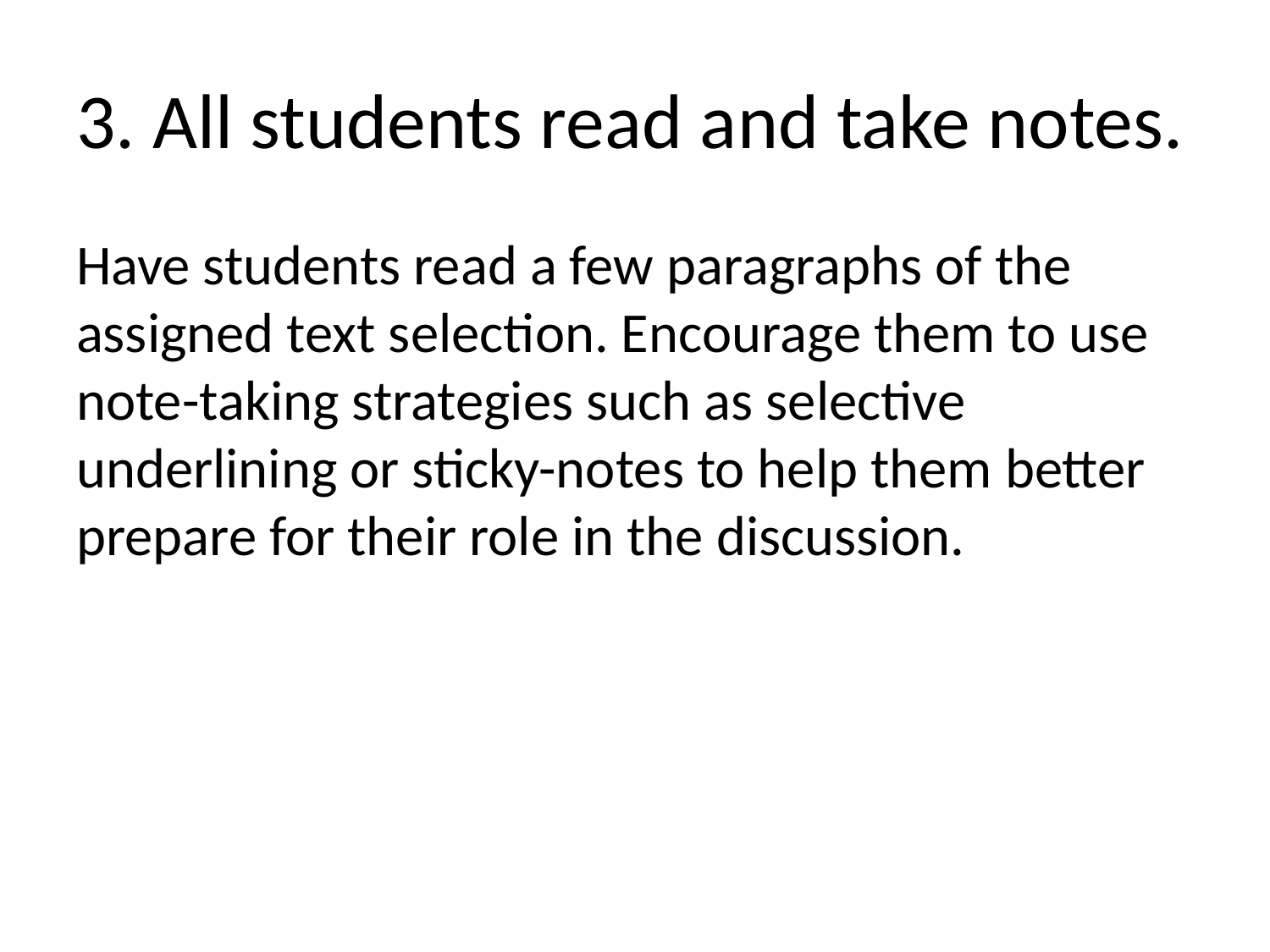

# 3. All students read and take notes.
Have students read a few paragraphs of the assigned text selection. Encourage them to use note-taking strategies such as selective underlining or sticky-notes to help them better prepare for their role in the discussion.